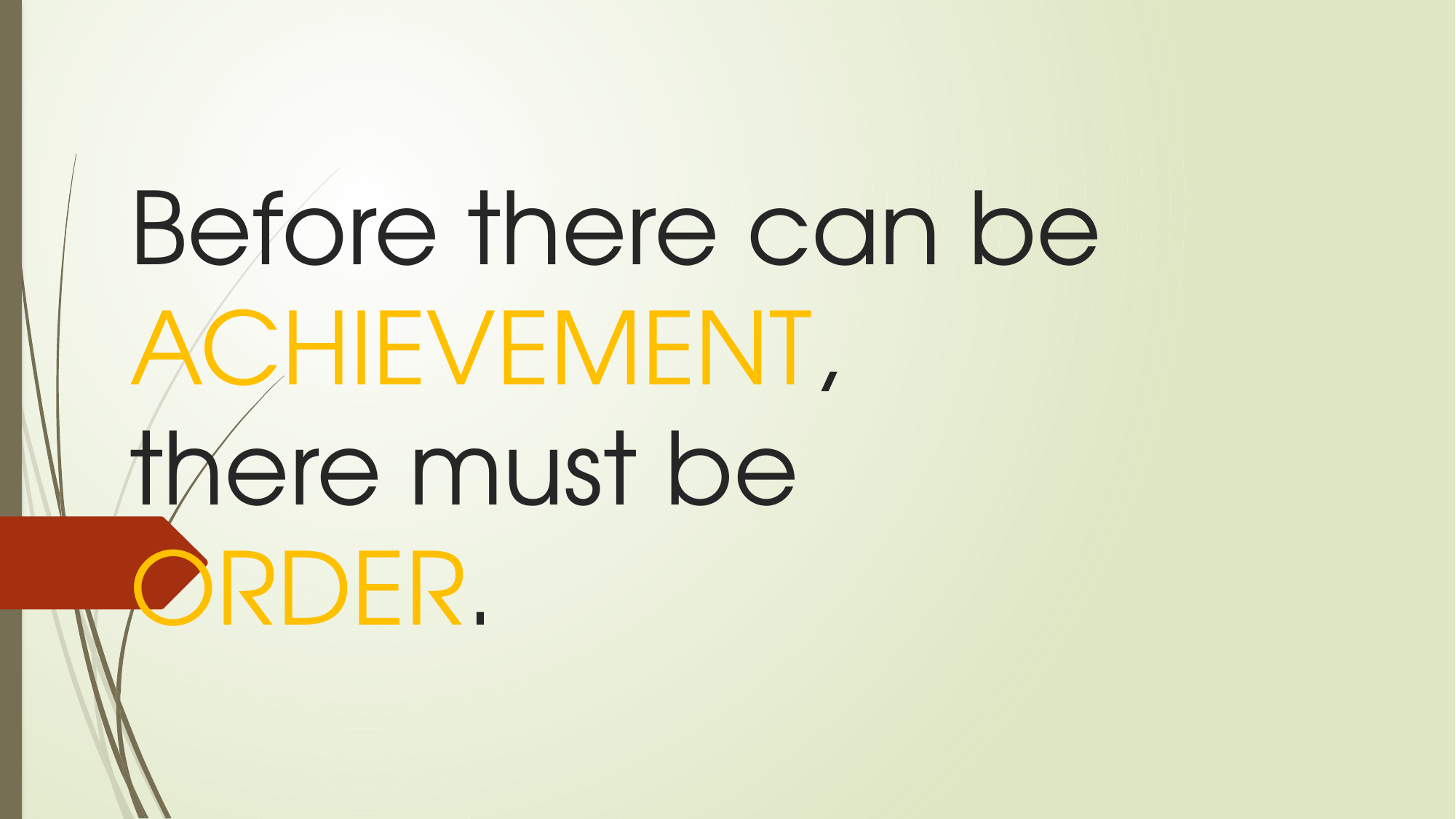

# Before there can be ACHIEVEMENT, there must be ORDER.